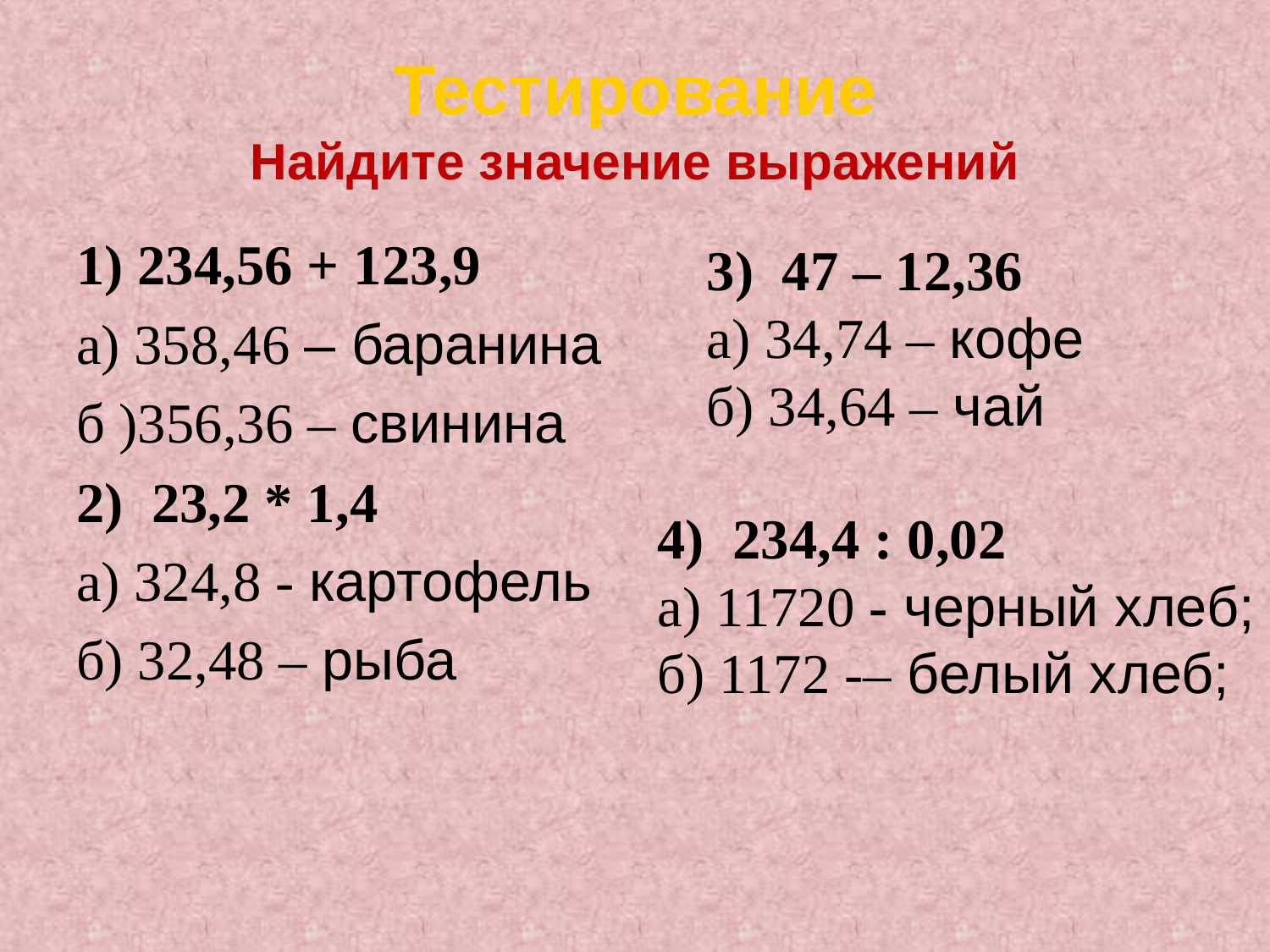

# Тестирование Найдите значение выражений
1) 234,56 + 123,9
а) 358,46 – баранина
б )356,36 – свинина
2)  23,2 * 1,4
а) 324,8 - картофель
б) 32,48 – рыба

3)  47 – 12,36
а) 34,74 – кофе
б) 34,64 – чай

4)  234,4 : 0,02
а) 11720 - черный хлеб;
б) 1172 -– белый хлеб;